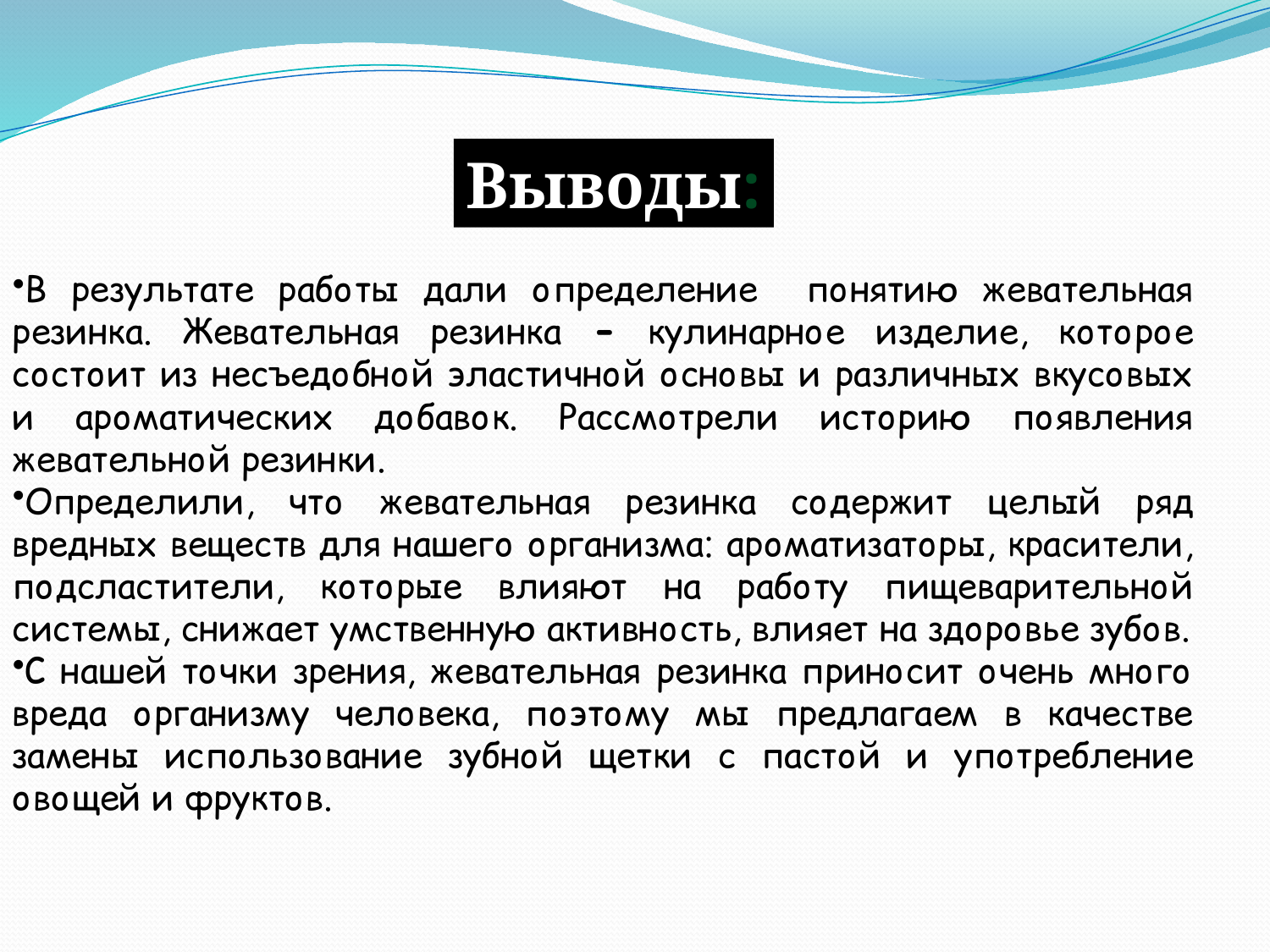

Выводы:
В результате работы дали определение  понятию жевательная резинка. Жевательная резинка – кулинарное изделие, которое состоит из несъедобной эластичной основы и различных вкусовых и ароматических добавок. Рассмотрели историю появления жевательной резинки.
Определили, что жевательная резинка содержит целый ряд вредных веществ для нашего организма: ароматизаторы, красители, подсластители, которые влияют на работу пищеварительной системы, снижает умственную активность, влияет на здоровье зубов.
С нашей точки зрения, жевательная резинка приносит очень много вреда организму человека, поэтому мы предлагаем в качестве замены использование зубной щетки с пастой и употребление овощей и фруктов.